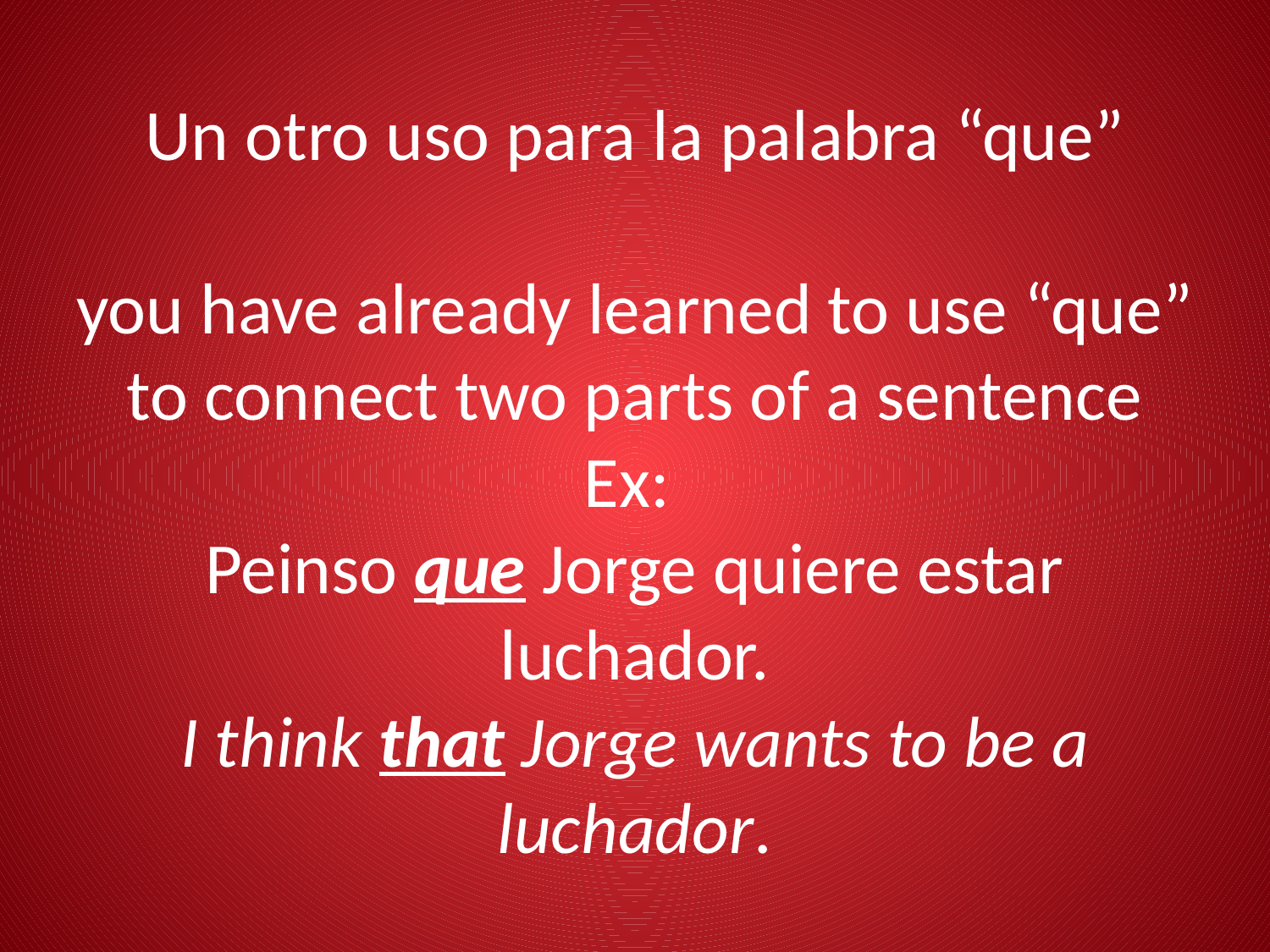

# Un otro uso para la palabra “que” you have already learned to use “que” to connect two parts of a sentence Ex: Peinso que Jorge quiere estar luchador. I think that Jorge wants to be a luchador.